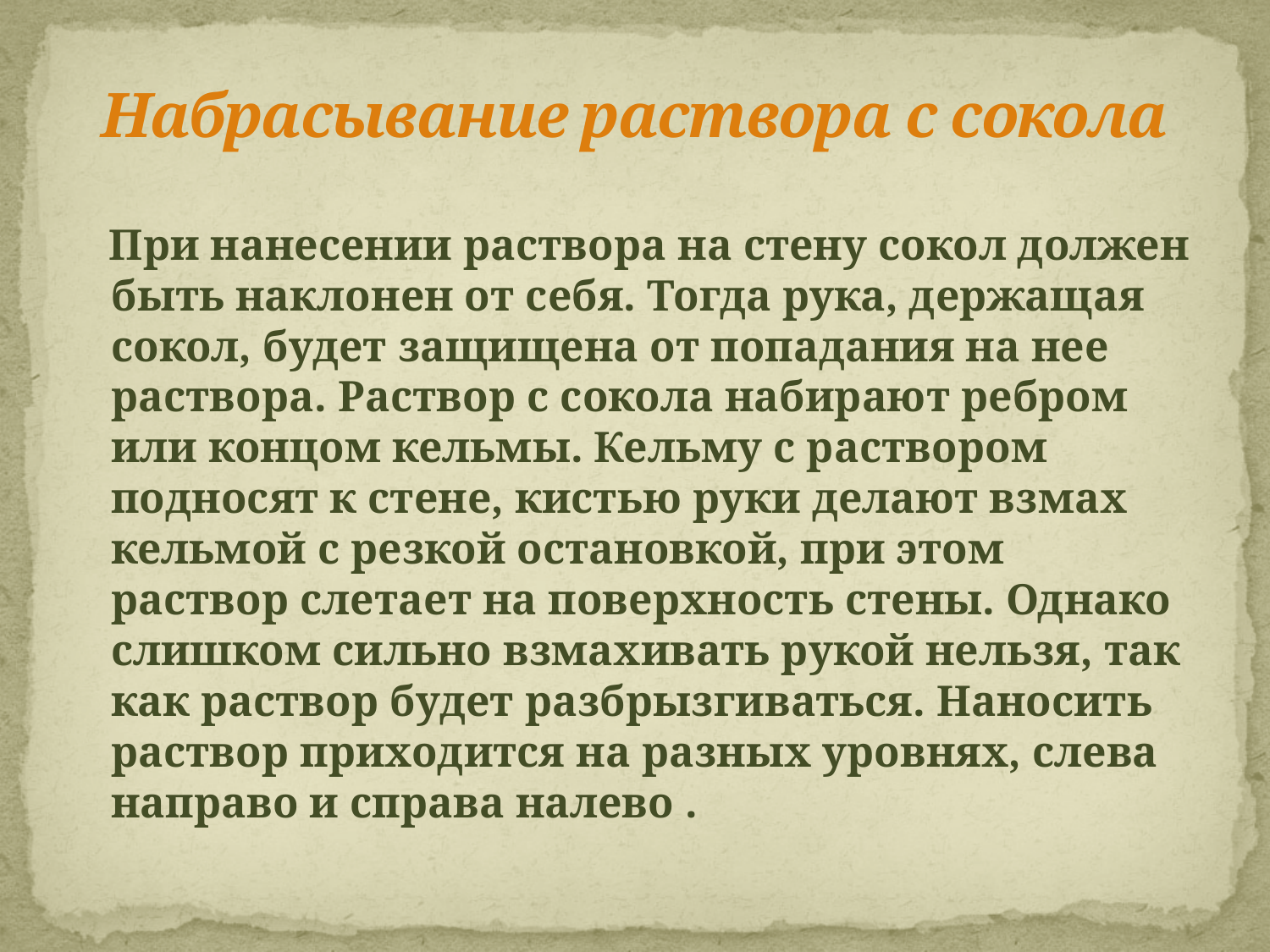

# Набрасывание раствора с сокола
   При нанесении раствора на стену сокол должен быть наклонен от себя. Тогда рука, держащая сокол, будет защищена от попадания на нее раствора. Раствор с сокола набирают ребром или концом кельмы. Кельму с раствором подносят к стене, кистью руки делают взмах кельмой с резкой остановкой, при этом раствор слетает на поверхность стены. Однако слишком сильно взмахивать рукой нельзя, так как раствор будет разбрызгиваться. Наносить раствор приходится на разных уровнях, слева направо и справа налево .